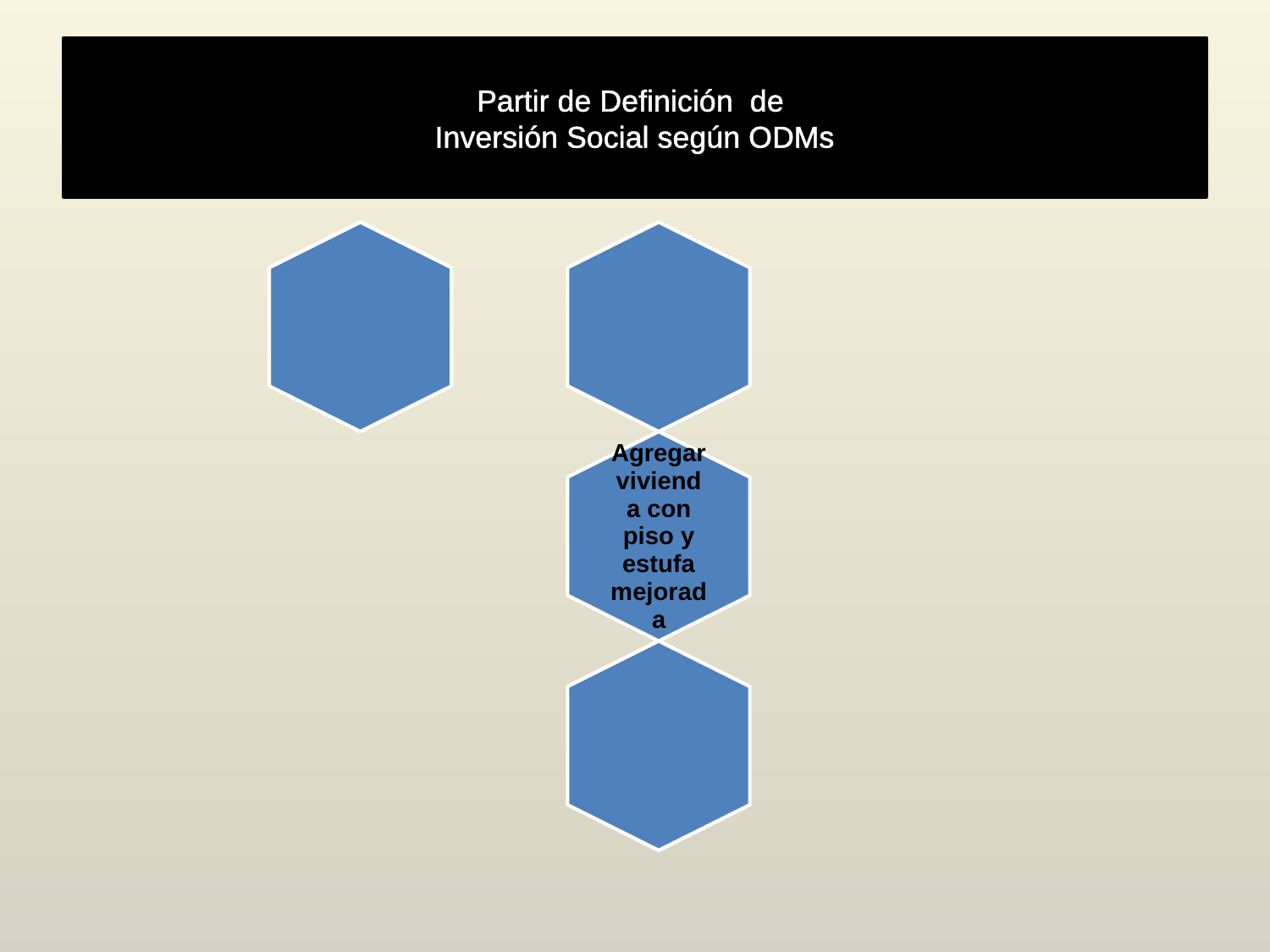

# Partir de Definición  de Inversión Social según ODMs
Agregar vivienda con piso y estufa mejorada